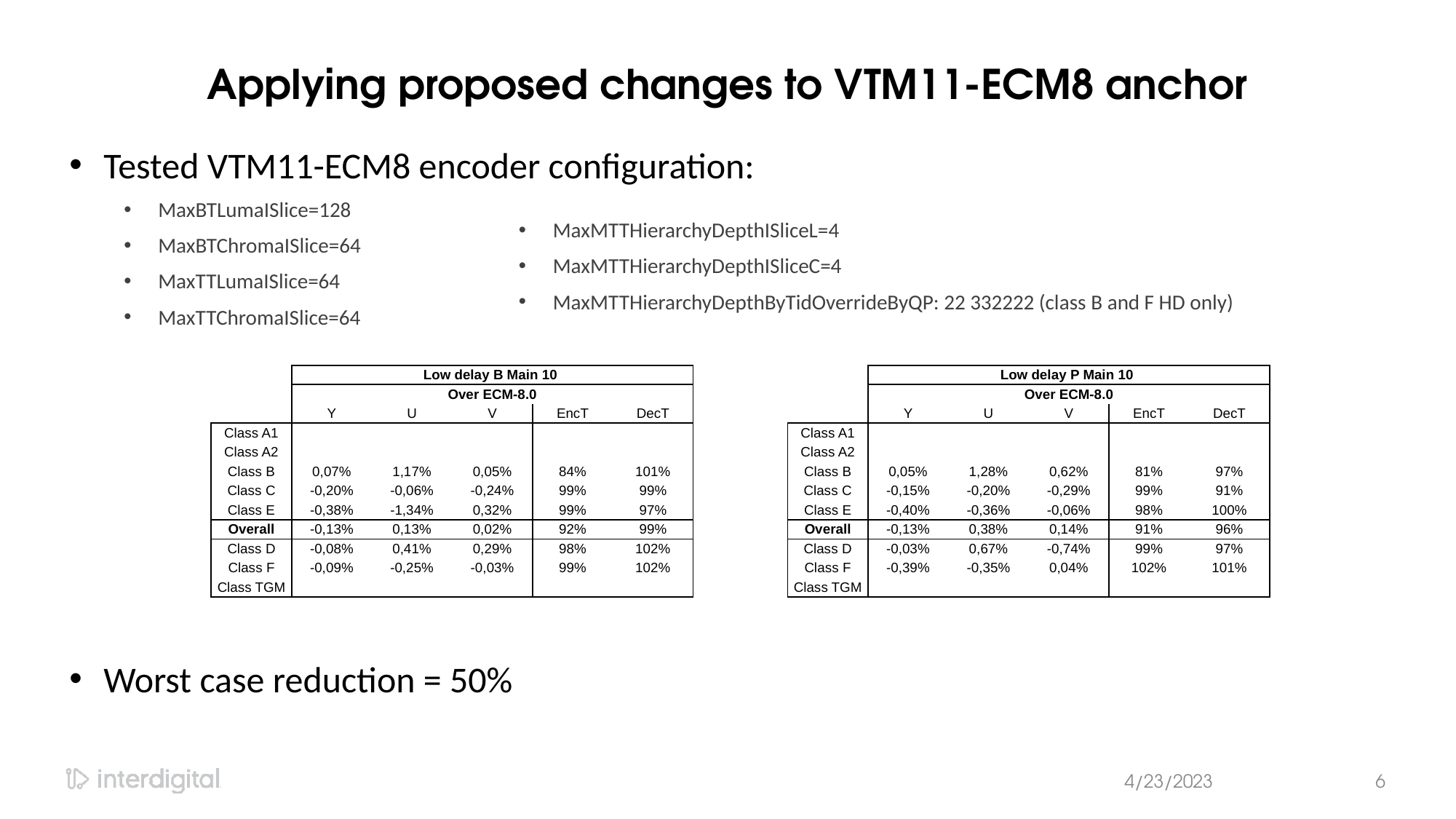

# Applying proposed changes to VTM11-ECM8 anchor
Tested VTM11-ECM8 encoder configuration:
MaxBTLumaISlice=128
MaxBTChromaISlice=64
MaxTTLumaISlice=64
MaxTTChromaISlice=64
MaxMTTHierarchyDepthISliceL=4
MaxMTTHierarchyDepthISliceC=4
MaxMTTHierarchyDepthByTidOverrideByQP: 22 332222 (class B and F HD only)
|  | Low delay B Main 10 |  |  |  |  |
| --- | --- | --- | --- | --- | --- |
|  | Over ECM-8.0 |  |  |  |  |
|  | Y | U | V | EncT | DecT |
| Class A1 |  |  |  |  |  |
| Class A2 |  |  |  |  |  |
| Class B | 0,07% | 1,17% | 0,05% | 84% | 101% |
| Class C | -0,20% | -0,06% | -0,24% | 99% | 99% |
| Class E | -0,38% | -1,34% | 0,32% | 99% | 97% |
| Overall | -0,13% | 0,13% | 0,02% | 92% | 99% |
| Class D | -0,08% | 0,41% | 0,29% | 98% | 102% |
| Class F | -0,09% | -0,25% | -0,03% | 99% | 102% |
| Class TGM |  |  |  |  |  |
|  | Low delay P Main 10 |  |  |  |  |
| --- | --- | --- | --- | --- | --- |
|  | Over ECM-8.0 |  |  |  |  |
|  | Y | U | V | EncT | DecT |
| Class A1 |  |  |  |  |  |
| Class A2 |  |  |  |  |  |
| Class B | 0,05% | 1,28% | 0,62% | 81% | 97% |
| Class C | -0,15% | -0,20% | -0,29% | 99% | 91% |
| Class E | -0,40% | -0,36% | -0,06% | 98% | 100% |
| Overall | -0,13% | 0,38% | 0,14% | 91% | 96% |
| Class D | -0,03% | 0,67% | -0,74% | 99% | 97% |
| Class F | -0,39% | -0,35% | 0,04% | 102% | 101% |
| Class TGM |  |  |  |  |  |
Worst case reduction = 50%
4/23/2023
6